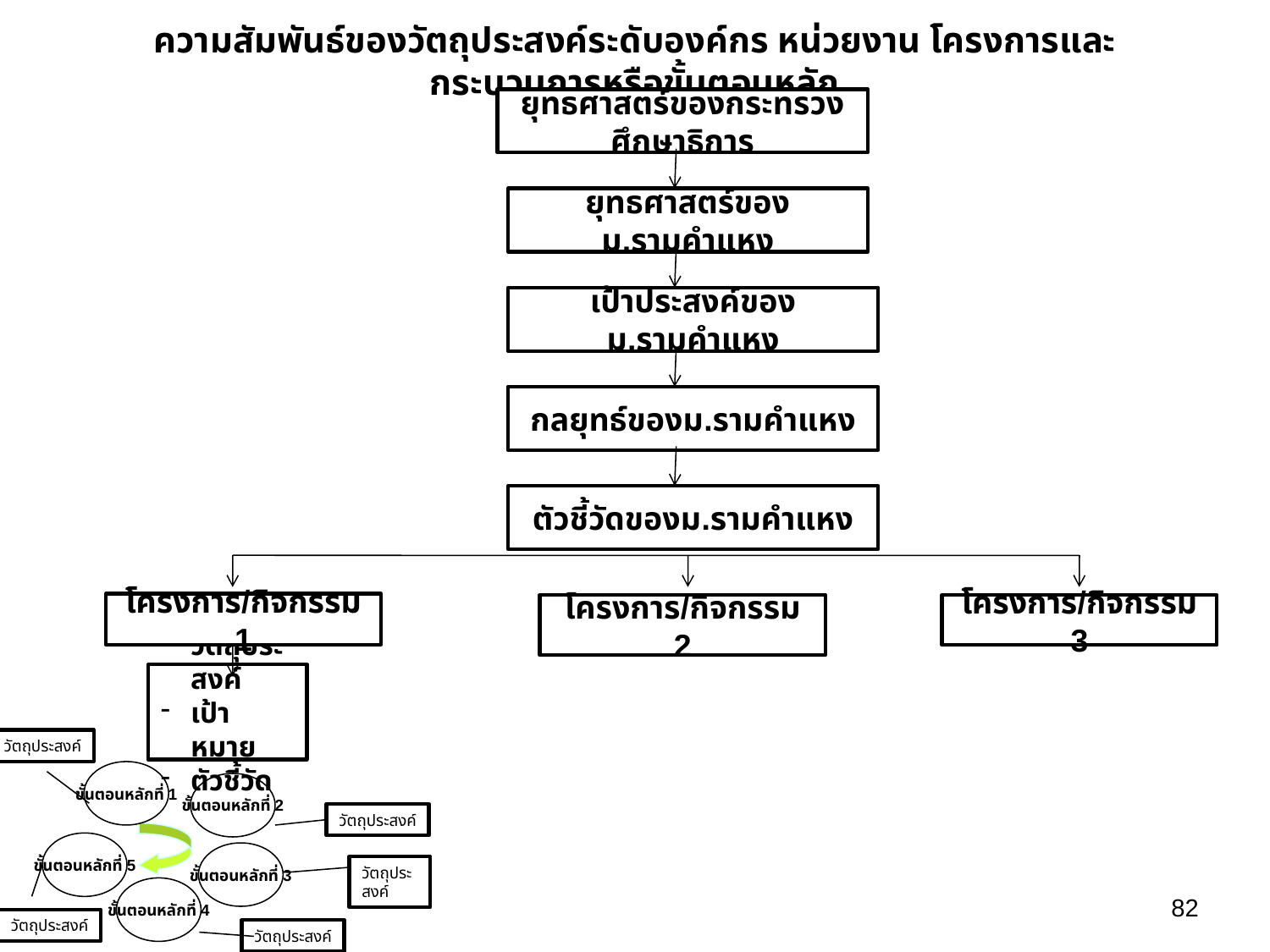

# ความสัมพันธ์ของวัตถุประสงค์ระดับองค์กร หน่วยงาน โครงการและกระบวนการหรือขั้นตอนหลัก
ยุทธศาสตร์ของกระทรวงศึกษาธิการ
ยุทธศาสตร์ของ ม.รามคำแหง
เป้าประสงค์ของ ม.รามคำแหง
กลยุทธ์ของม.รามคำแหง
ตัวชี้วัดของม.รามคำแหง
โครงการ/กิจกรรม 1
โครงการ/กิจกรรม 2
โครงการ/กิจกรรม 3
วัตถุประสงค์
เป้าหมาย
ตัวชี้วัด
วัตถุประสงค์
ขั้นตอนหลักที่ 1
ขั้นตอนหลักที่ 2
วัตถุประสงค์

ขั้นตอนหลักที่ 5
ขั้นตอนหลักที่ 3
วัตถุประสงค์
ขั้นตอนหลักที่ 4
82
วัตถุประสงค์
วัตถุประสงค์